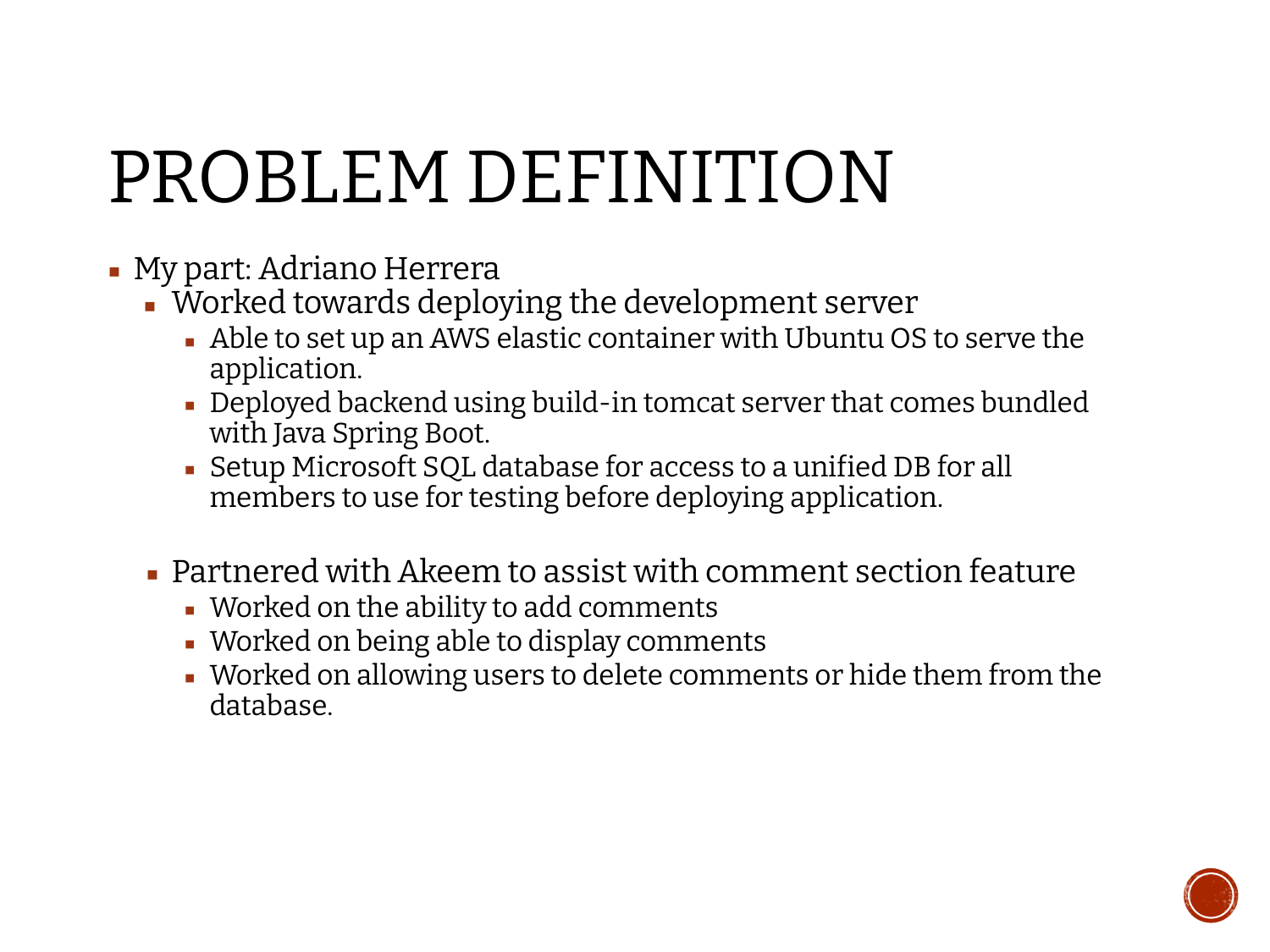

# PROBLEM DEFINITION
My part: Adriano Herrera
Worked towards deploying the development server
Able to set up an AWS elastic container with Ubuntu OS to serve the application.
Deployed backend using build-in tomcat server that comes bundled with Java Spring Boot.
Setup Microsoft SQL database for access to a unified DB for all members to use for testing before deploying application.

Partnered with Akeem to assist with comment section feature
Worked on the ability to add comments
Worked on being able to display comments
Worked on allowing users to delete comments or hide them from the database.